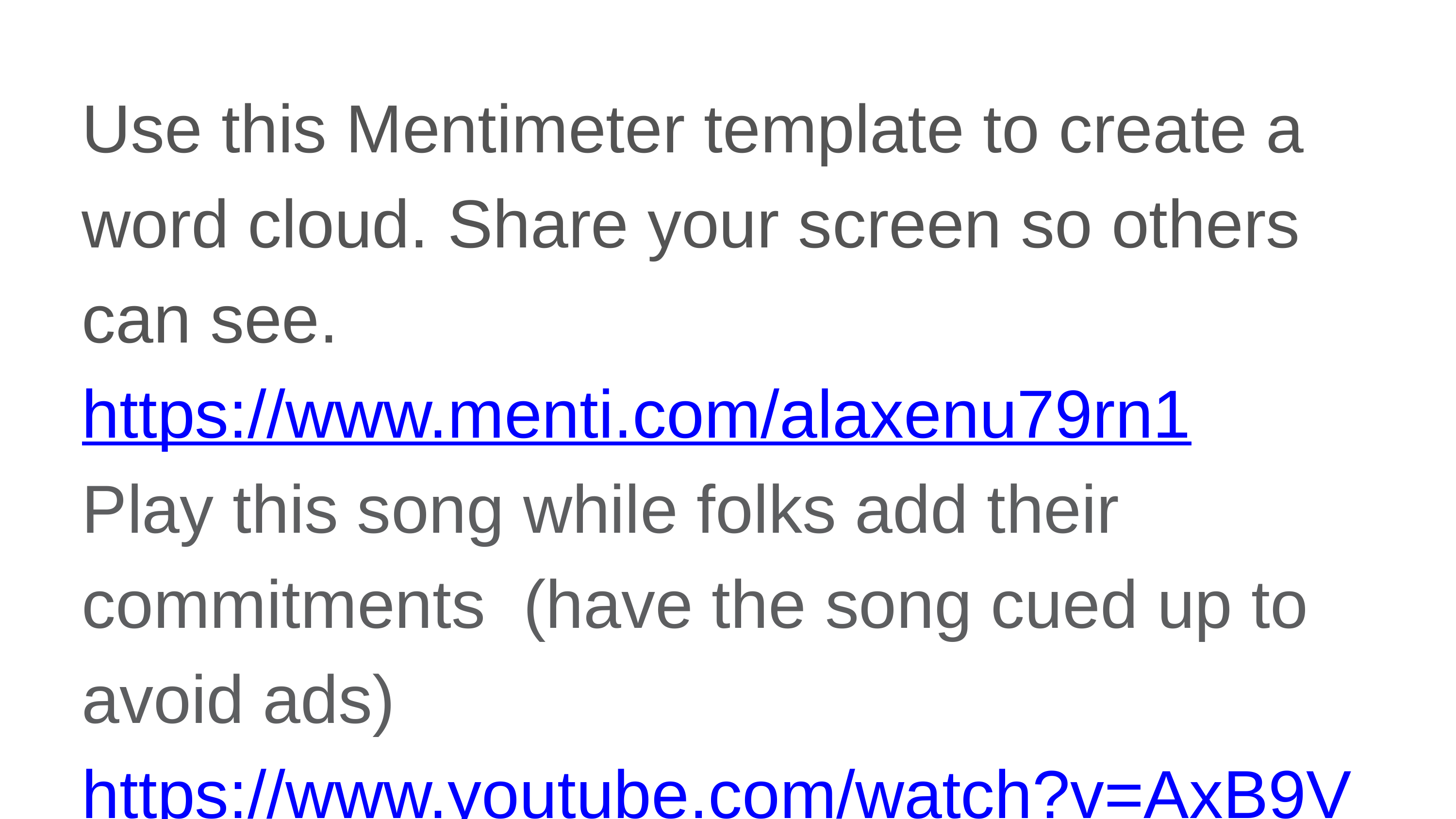

Use this Mentimeter template to create a word cloud. Share your screen so others can see.
https://www.menti.com/alaxenu79rn1
Play this song while folks add their commitments  (have the song cued up to avoid ads) https://www.youtube.com/watch?v=AxB9VH3cCN4